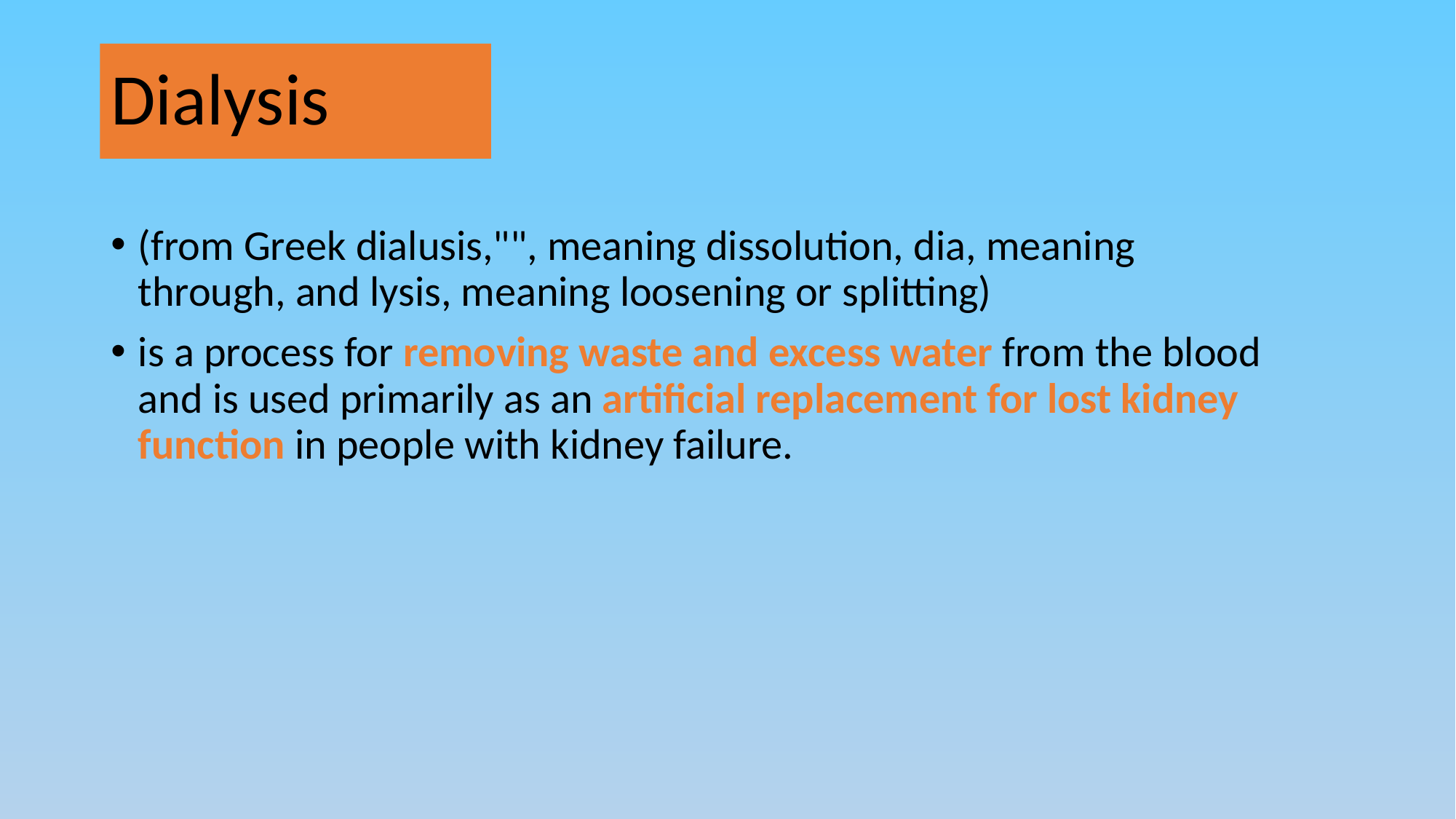

# Dialysis
(from Greek dialusis,"", meaning dissolution, dia, meaning through, and lysis, meaning loosening or splitting)
is a process for removing waste and excess water from the blood and is used primarily as an artificial replacement for lost kidney function in people with kidney failure.